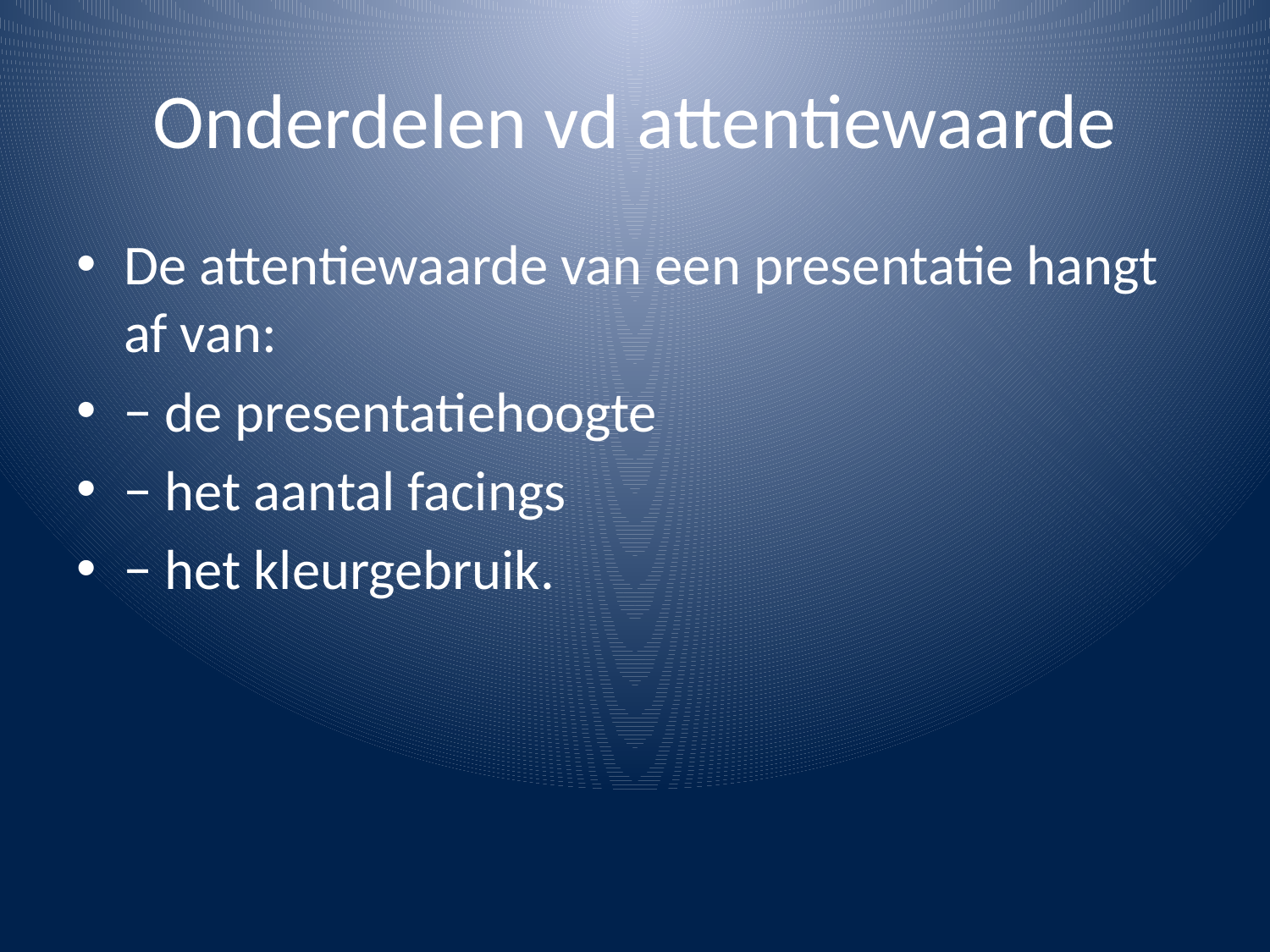

# Onderdelen vd attentiewaarde
De attentiewaarde van een presentatie hangt af van:
− de presentatiehoogte
− het aantal facings
− het kleurgebruik.